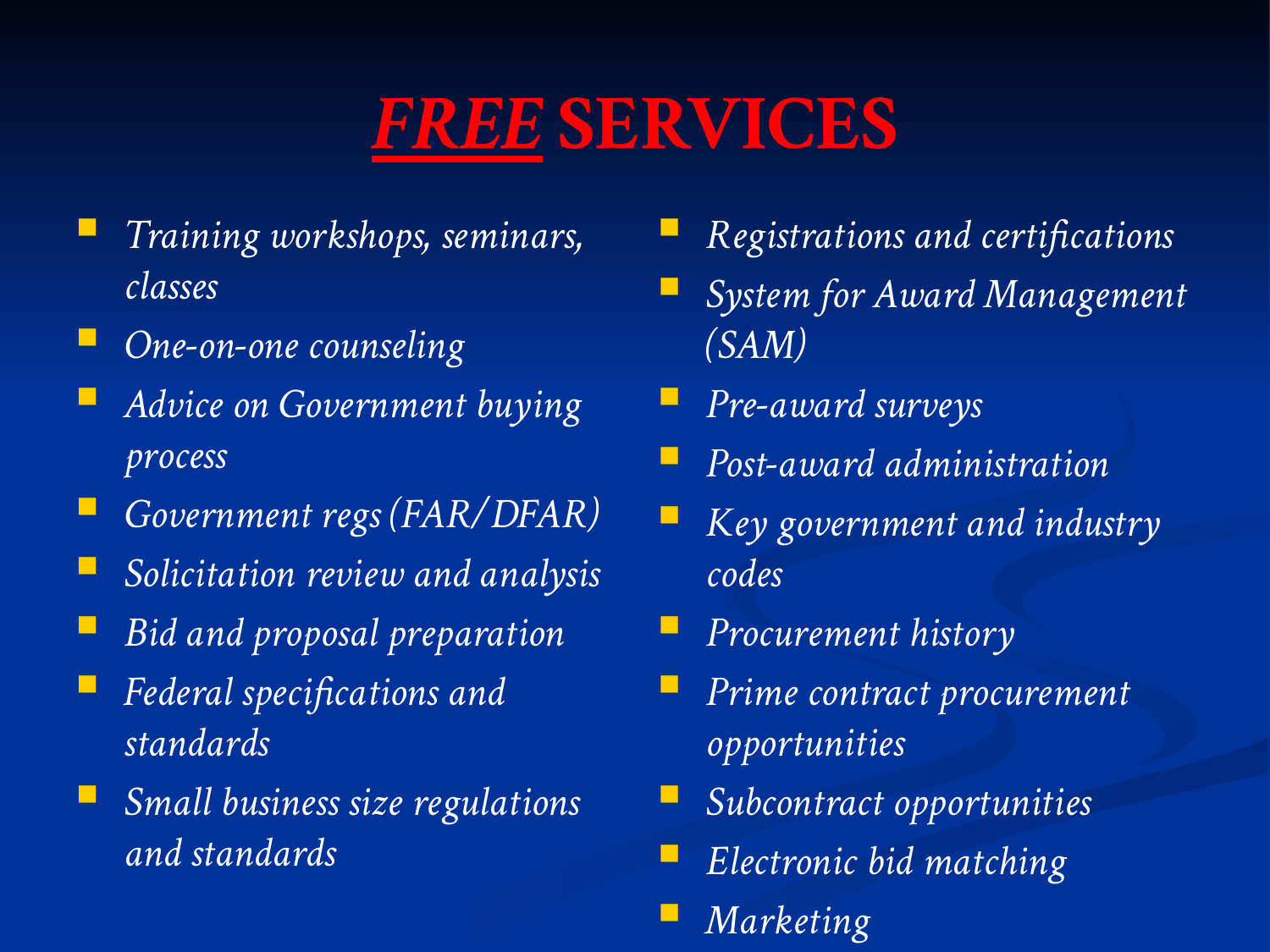

# FREE SERVICES
Training workshops, seminars, classes
One-on-one counseling
Advice on Government buying process
Government regs (FAR/DFAR)
Solicitation review and analysis
Bid and proposal preparation
Federal specifications and standards
Small business size regulations and standards

Registrations and certifications
System for Award Management (SAM)
Pre-award surveys
Post-award administration
Key government and industry codes
Procurement history
Prime contract procurement opportunities
Subcontract opportunities
Electronic bid matching
Marketing